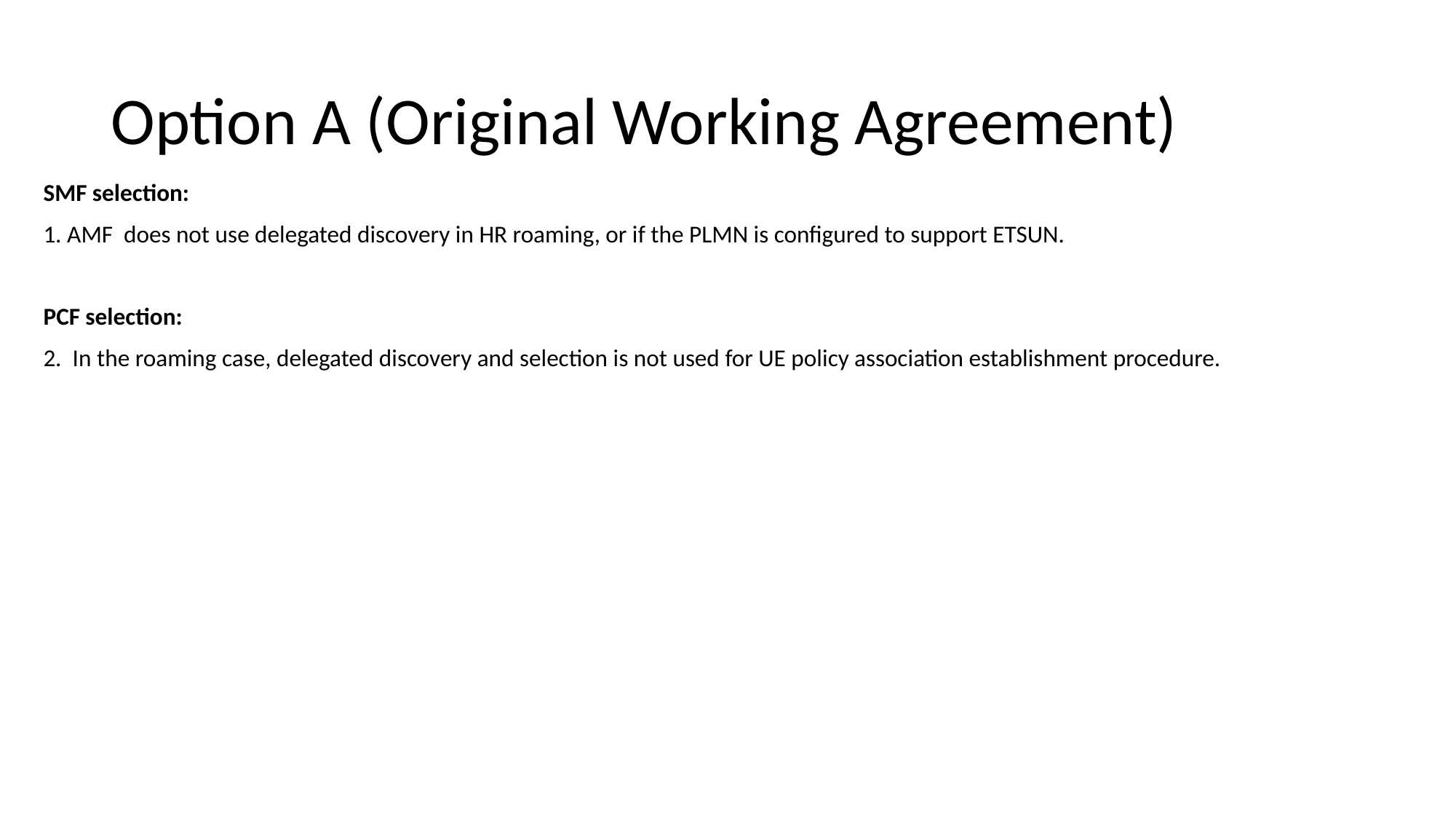

# Option A (Original Working Agreement)
SMF selection:
1. AMF  does not use delegated discovery in HR roaming, or if the PLMN is configured to support ETSUN.

PCF selection:
2.  In the roaming case, delegated discovery and selection is not used for UE policy association establishment procedure.